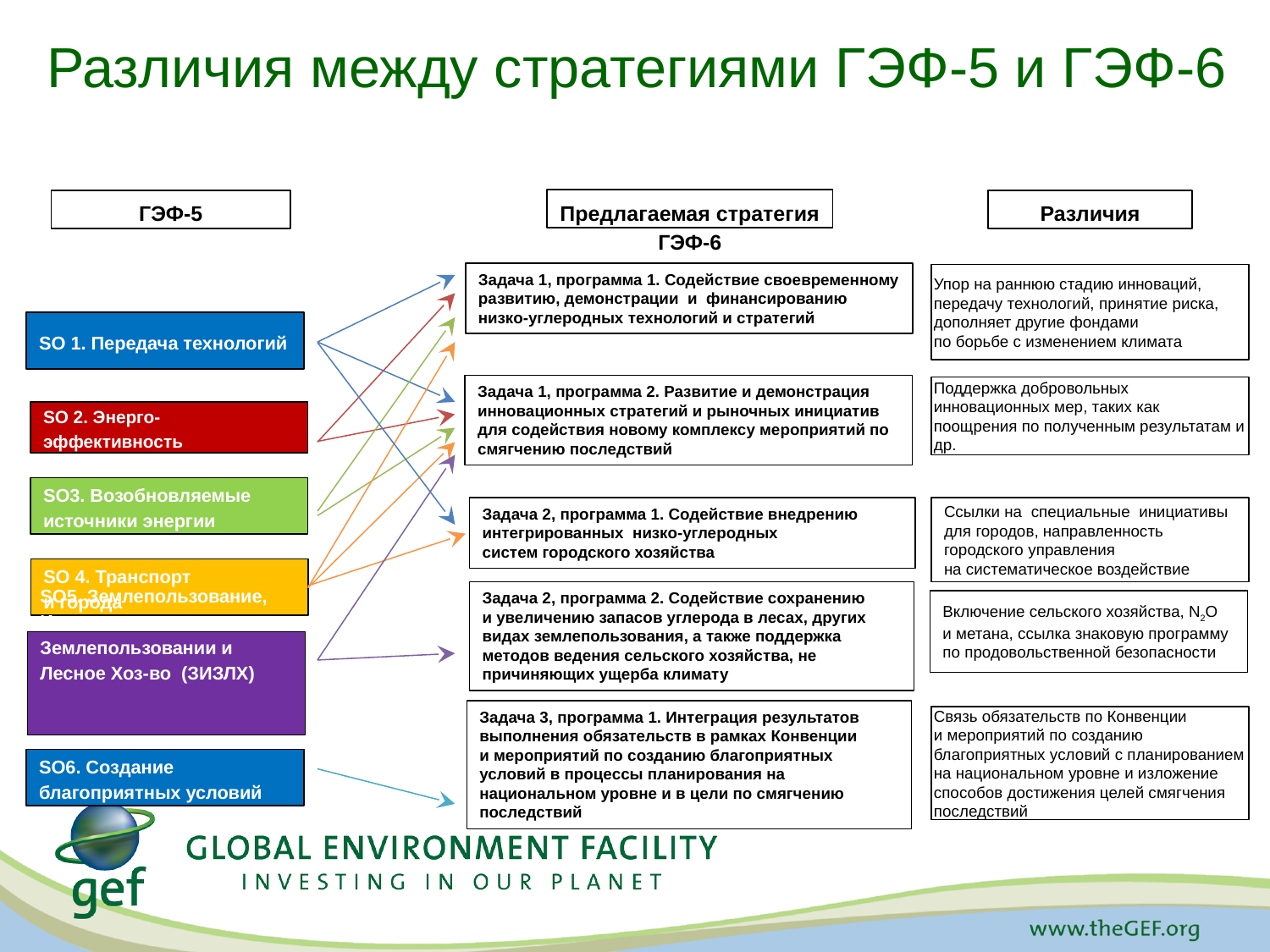

# Различия между стратегиями ГЭФ-5 и ГЭФ-6
Предлагаемая стратегия ГЭФ-6
ГЭФ-5
Различия
Задача 1, программа 1. Содействие своевременному развитию, демонстрации  и  финансированию низко-углеродных технологий и стратегий
Упор на раннюю стадию инноваций, передачу технологий, принятие риска, дополняет другие фондами
по борьбе с изменением климата
SO 1. Передача технологий
Задача 1, программа 2. Развитие и демонстрация инновационных стратегий и рыночных инициатив для содействия новому комплексу мероприятий по смягчению последствий
Поддержка добровольных инновационных мер, таких как поощрения по полученным результатам и др.
SO 2. Энерго-эффективность
SO3. Возобновляемые  источники энергии
Ссылки на  специальные  инициативы для городов, направленность городского управления
на систематическое воздействие
Задача 2, программа 1. Содействие внедрению интегрированных  низко-углеродных систем городского хозяйства
SO 4. Транспорт
и города
Задача 2, программа 2. Содействие сохранению
и увеличению запасов углерода в лесах, других видах землепользования, а также поддержка методов ведения сельского хозяйства, не причиняющих ущерба климату
Включение сельского хозяйства, N2O
и метана, ссылка знаковую программу по продовольственной безопасности
SO5. Землепользование, Изменение в Землепользовании и Лесное Хоз-во  (ЗИЗЛХ)
Задача 3, программа 1. Интеграция результатов выполнения обязательств в рамках Конвенции
и мероприятий по созданию благоприятных условий в процессы планирования на национальном уровне и в цели по смягчению последствий
Связь обязательств по Конвенции
и мероприятий по созданию благоприятных условий с планированием на национальном уровне и изложение способов достижения целей смягчения последствий
SO6. Создание благоприятных условий